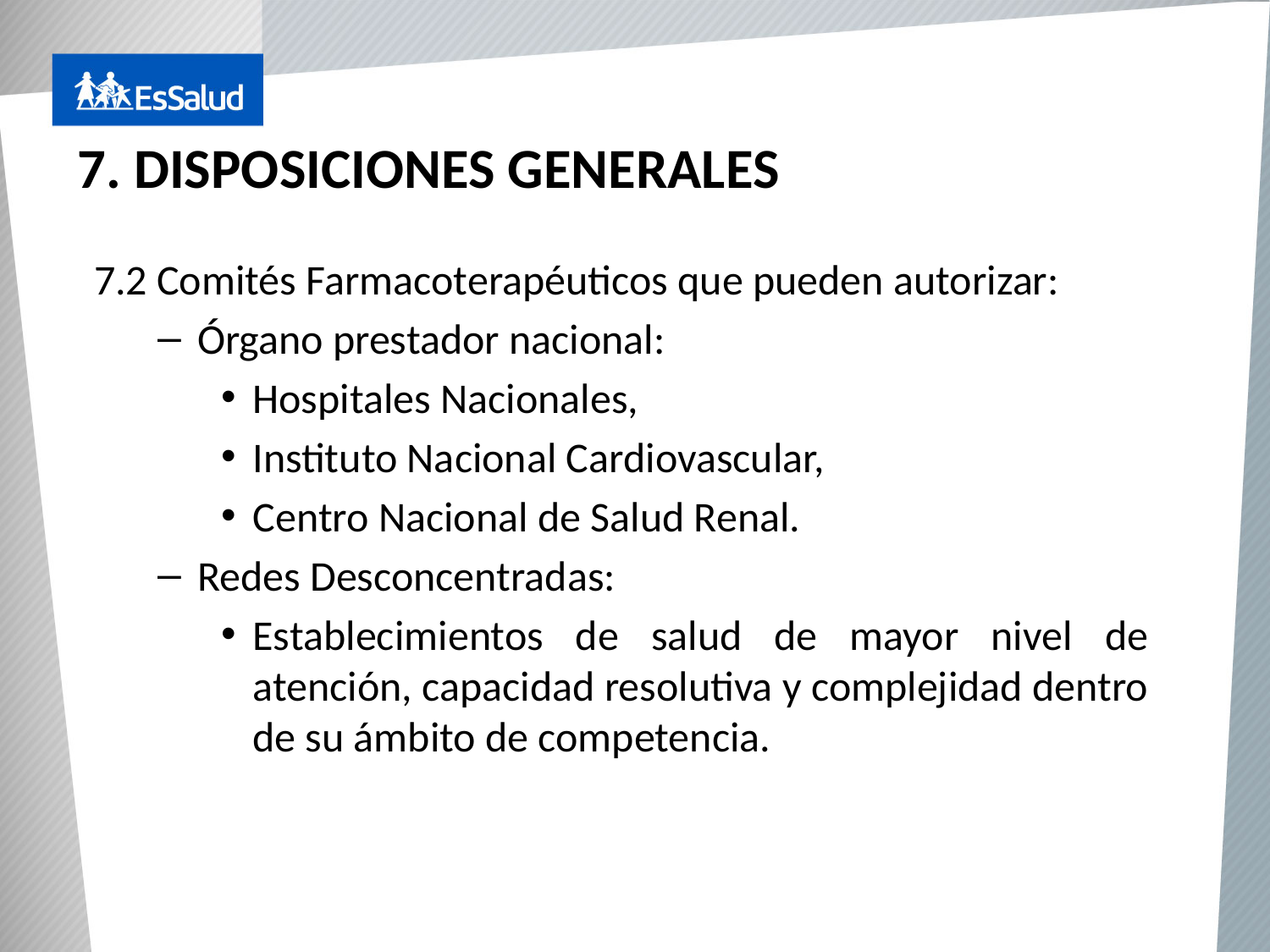

# 7. DISPOSICIONES GENERALES
7.2 Comités Farmacoterapéuticos que pueden autorizar:
Órgano prestador nacional:
Hospitales Nacionales,
Instituto Nacional Cardiovascular,
Centro Nacional de Salud Renal.
Redes Desconcentradas:
Establecimientos de salud de mayor nivel de atención, capacidad resolutiva y complejidad dentro de su ámbito de competencia.